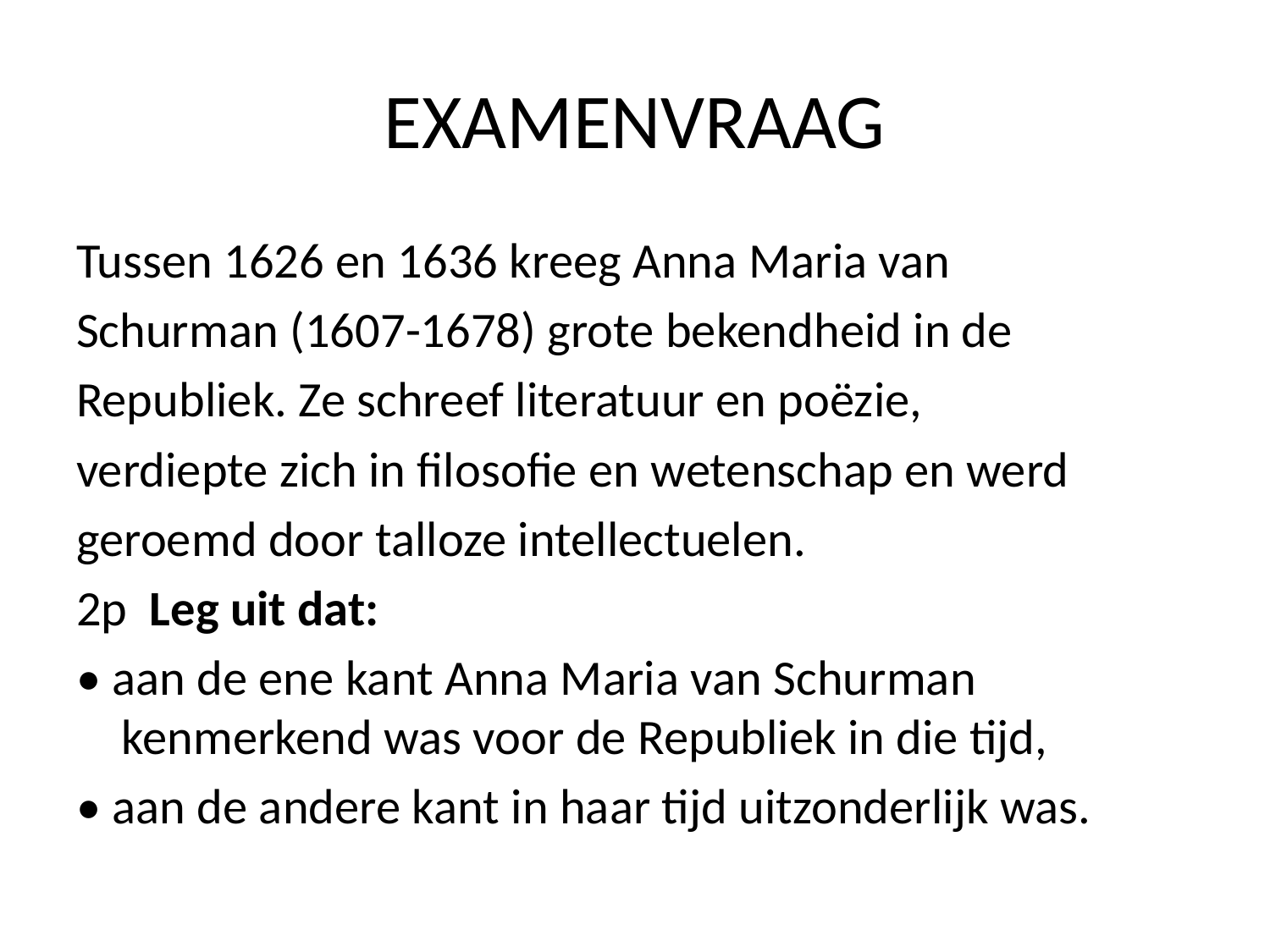

# EXAMENVRAAG
Tussen 1626 en 1636 kreeg Anna Maria van
Schurman (1607-1678) grote bekendheid in de
Republiek. Ze schreef literatuur en poëzie,
verdiepte zich in filosofie en wetenschap en werd
geroemd door talloze intellectuelen.
2p  Leg uit dat:
• aan de ene kant Anna Maria van Schurman kenmerkend was voor de Republiek in die tijd,
• aan de andere kant in haar tijd uitzonderlijk was.